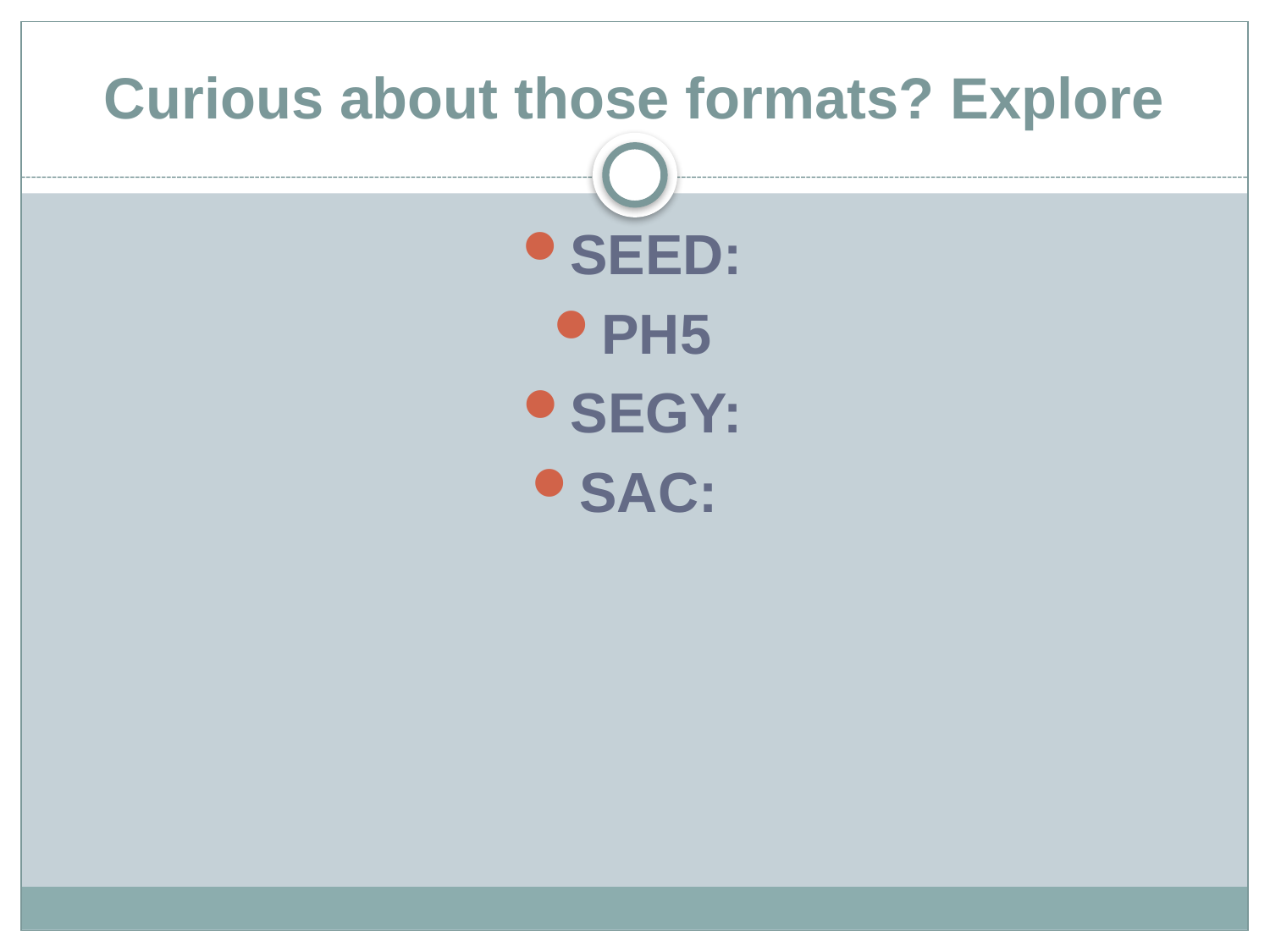

# Curious about those formats? Explore
SEED:
PH5
SEGY:
SAC: